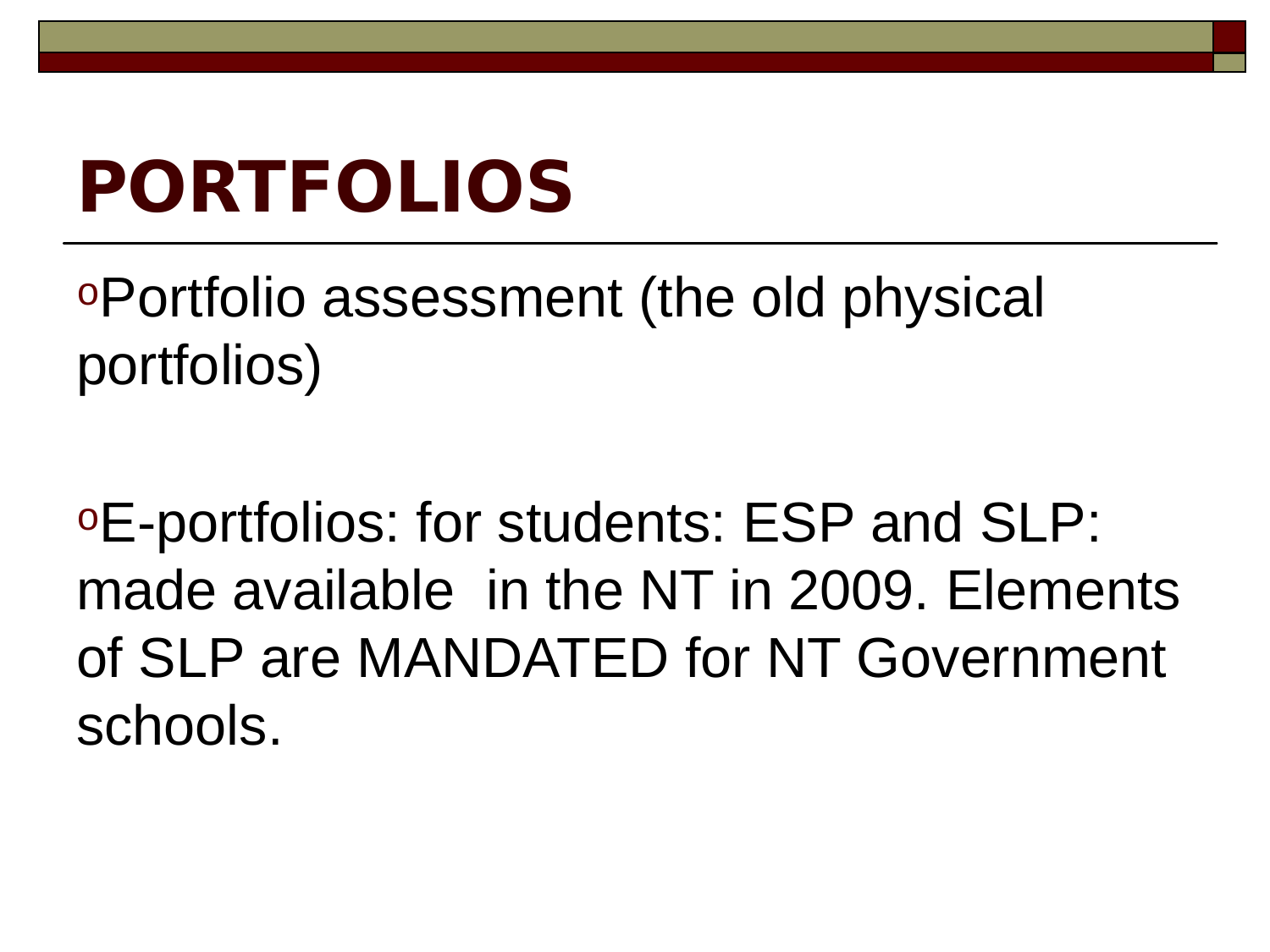

# Portfolios
Portfolio assessment (the old physical portfolios)

E-portfolios: for students: ESP and SLP:  made available  in the NT in 2009. Elements of SLP are MANDATED for NT Government schools.